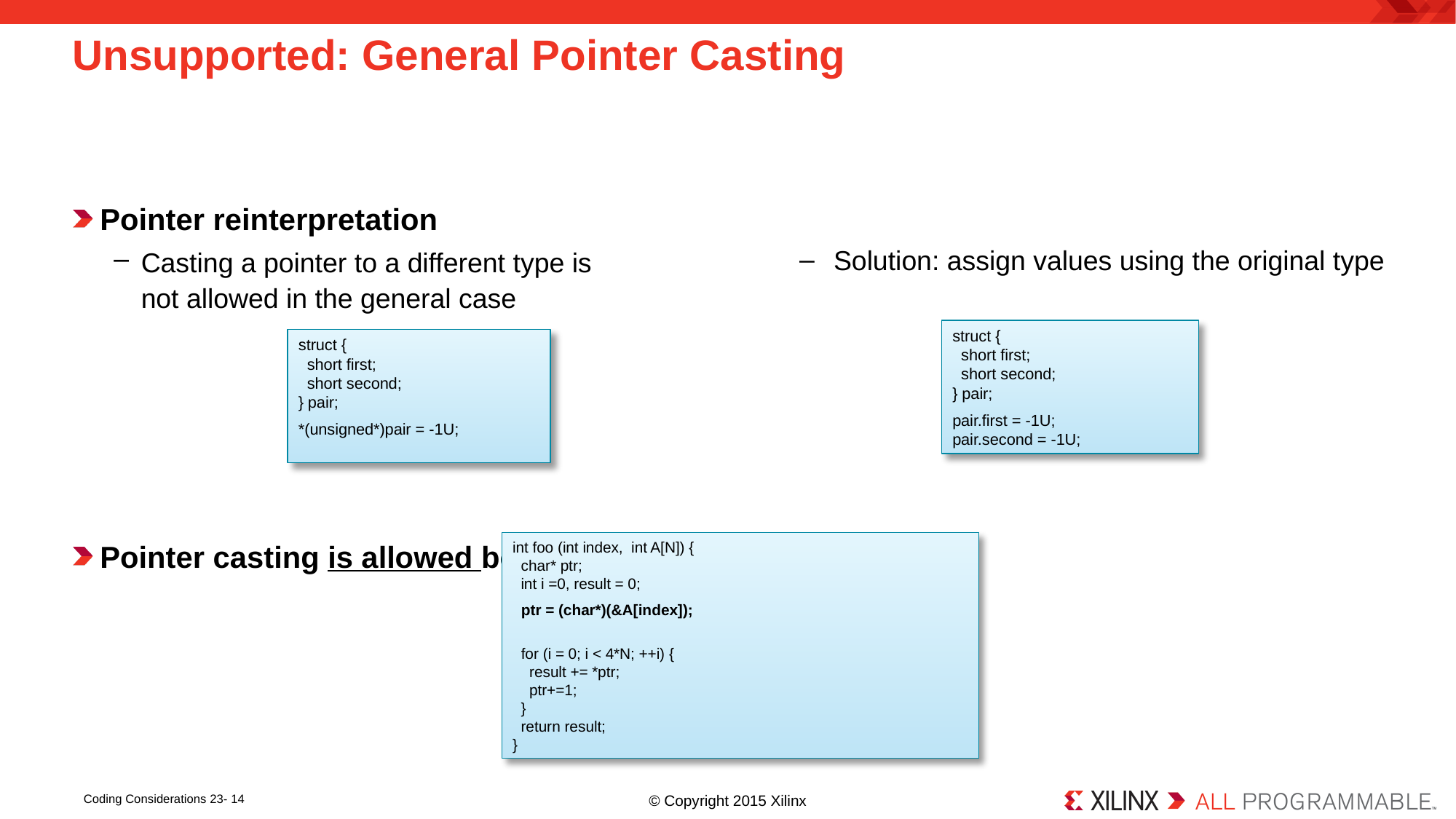

# Unsupported: General Pointer Casting
Pointer reinterpretation
Casting a pointer to a different type is
not allowed in the general case

Pointer casting is allowed between native C integer types

Solution: assign values using the original type

struct {
  short first;
  short second;
} pair;
pair.first = -1U;
pair.second = -1U;
struct {
  short first;
  short second;
} pair;
*(unsigned*)pair = -1U;

int foo (int index,  int A[N]) {
  char* ptr;
  int i =0, result = 0;
  ptr = (char*)(&A[index]);
  for (i = 0; i < 4*N; ++i) {
    result += *ptr;
    ptr+=1;
  }
  return result;
}
Coding Considerations 23- 14
© Copyright 2015 Xilinx